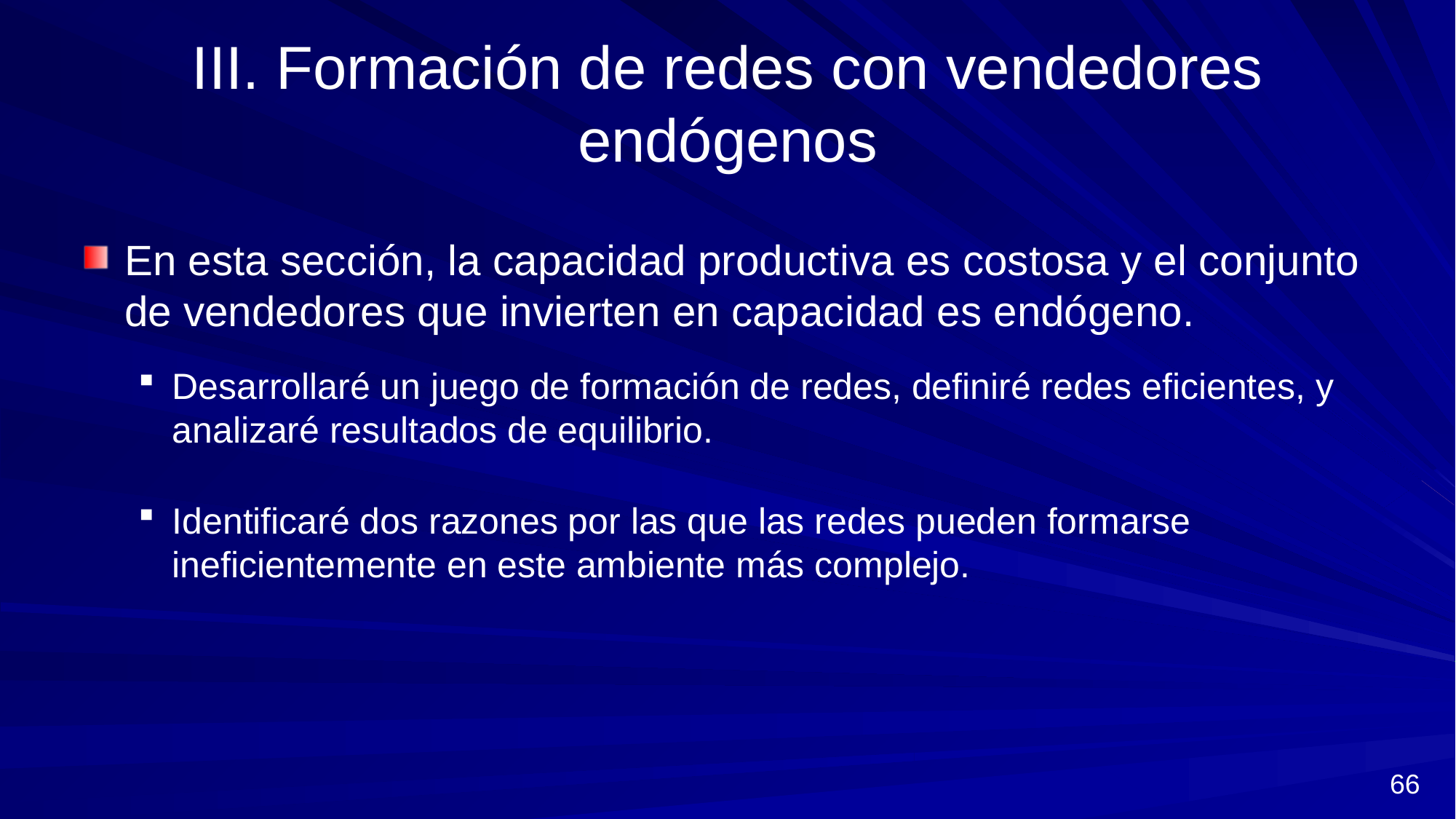

# III. Formación de redes con vendedores endógenos
En esta sección, la capacidad productiva es costosa y el conjunto de vendedores que invierten en capacidad es endógeno.

Desarrollaré un juego de formación de redes, definiré redes eficientes, y analizaré resultados de equilibrio.

Identificaré dos razones por las que las redes pueden formarse ineficientemente en este ambiente más complejo.
66